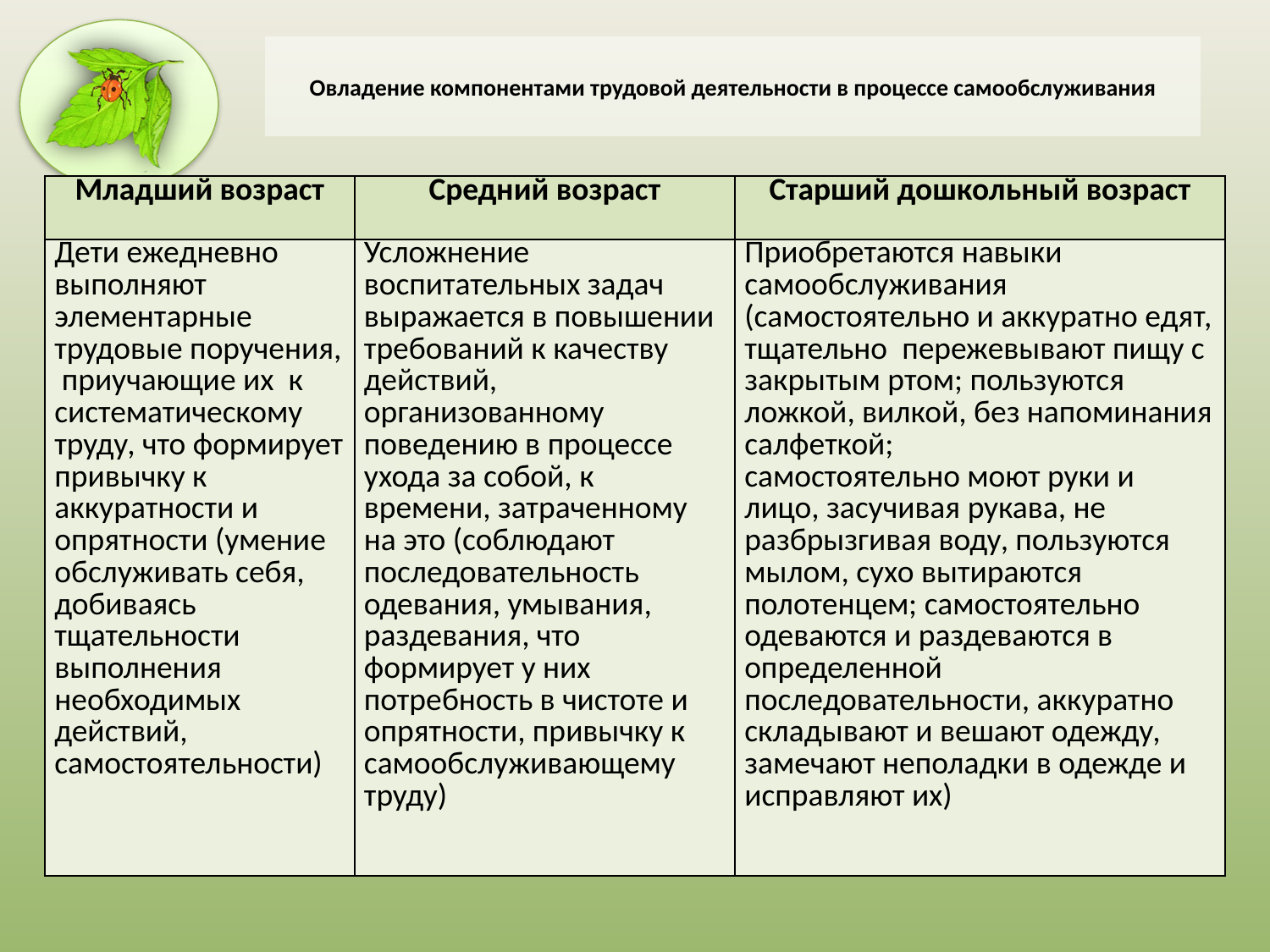

# Овладение компонентами трудовой деятельности в процессе самообслуживания
| Младший возраст | Средний возраст | Старший дошкольный возраст |
| --- | --- | --- |
| Дети ежедневно выполняют элементарные трудовые поручения, приучающие их к систематическому труду, что формирует привычку к аккуратности и опрятности (умение обслуживать себя, добиваясь тщательности выполнения необходимых действий, самостоятельности) | Усложнение воспитательных задач выражается в повышении требований к качеству действий, организованному поведению в процессе ухода за собой, к времени, затраченному на это (соблюдают последовательность одевания, умывания, раздевания, что формирует у них потребность в чистоте и опрятности, привычку к самообслуживающему труду) | Приобретаются навыки самообслуживания (самостоятельно и аккуратно едят, тщательно  пережевывают пищу с закрытым ртом; пользуются ложкой, вилкой, без напоминания салфеткой; самостоятельно моют руки и лицо, засучивая рукава, не разбрызгивая воду, пользуются мылом, сухо вытираются полотенцем; самостоятельно одеваются и раздеваются в определенной последовательности, аккуратно складывают и вешают одежду, замечают неполадки в одежде и исправляют их) |